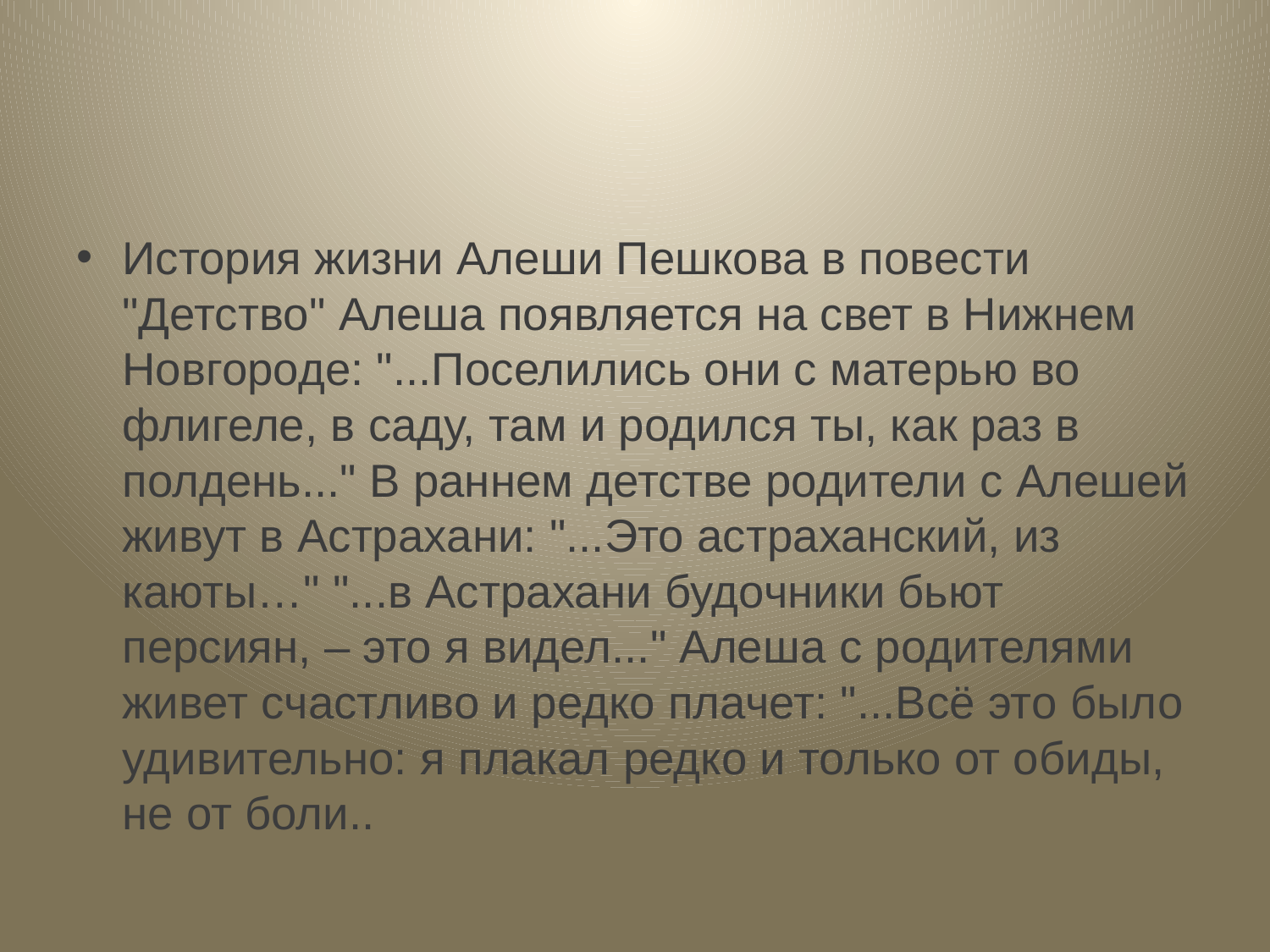

#
История жизни Алеши Пешкова в повести "Детство" Алеша появляется на свет в Нижнем Новгороде: "...Поселились они с матерью во флигеле, в саду, там и родился ты, как раз в полдень..." В раннем детстве родители с Алешей живут в Астрахани: "...Это астраханский, из каюты…" "...в Астрахани будочники бьют персиян, – это я видел..." Алеша с родителями живет счастливо и редко плачет: "...Всё это было удивительно: я плакал редко и только от обиды, не от боли..